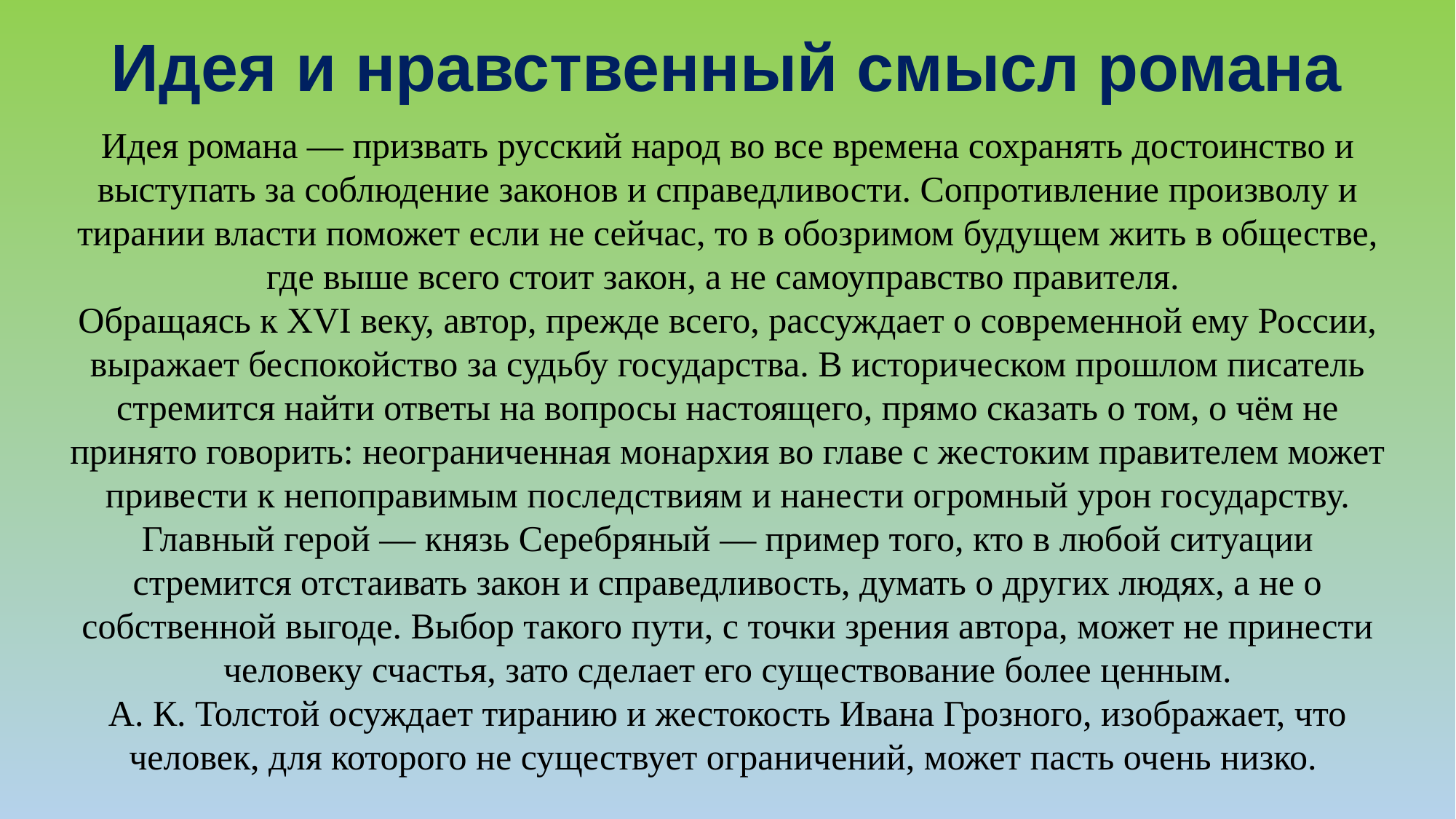

# Идея и нравственный смысл романа
Идея романа — призвать русский народ во все времена сохранять достоинство и выступать за соблюдение законов и справедливости. Сопротивление произволу и тирании власти поможет если не сейчас, то в обозримом будущем жить в обществе, где выше всего стоит закон, а не самоуправство правителя.
Обращаясь к XVI веку, автор, прежде всего, рассуждает о современной ему России, выражает беспокойство за судьбу государства. В историческом прошлом писатель стремится найти ответы на вопросы настоящего, прямо сказать о том, о чём не принято говорить: неограниченная монархия во главе с жестоким правителем может привести к непоправимым последствиям и нанести огромный урон государству.
Главный герой — князь Серебряный — пример того, кто в любой ситуации стремится отстаивать закон и справедливость, думать о других людях, а не о собственной выгоде. Выбор такого пути, с точки зрения автора, может не принести человеку счастья, зато сделает его существование более ценным.
А. К. Толстой осуждает тиранию и жестокость Ивана Грозного, изображает, что человек, для которого не существует ограничений, может пасть очень низко.